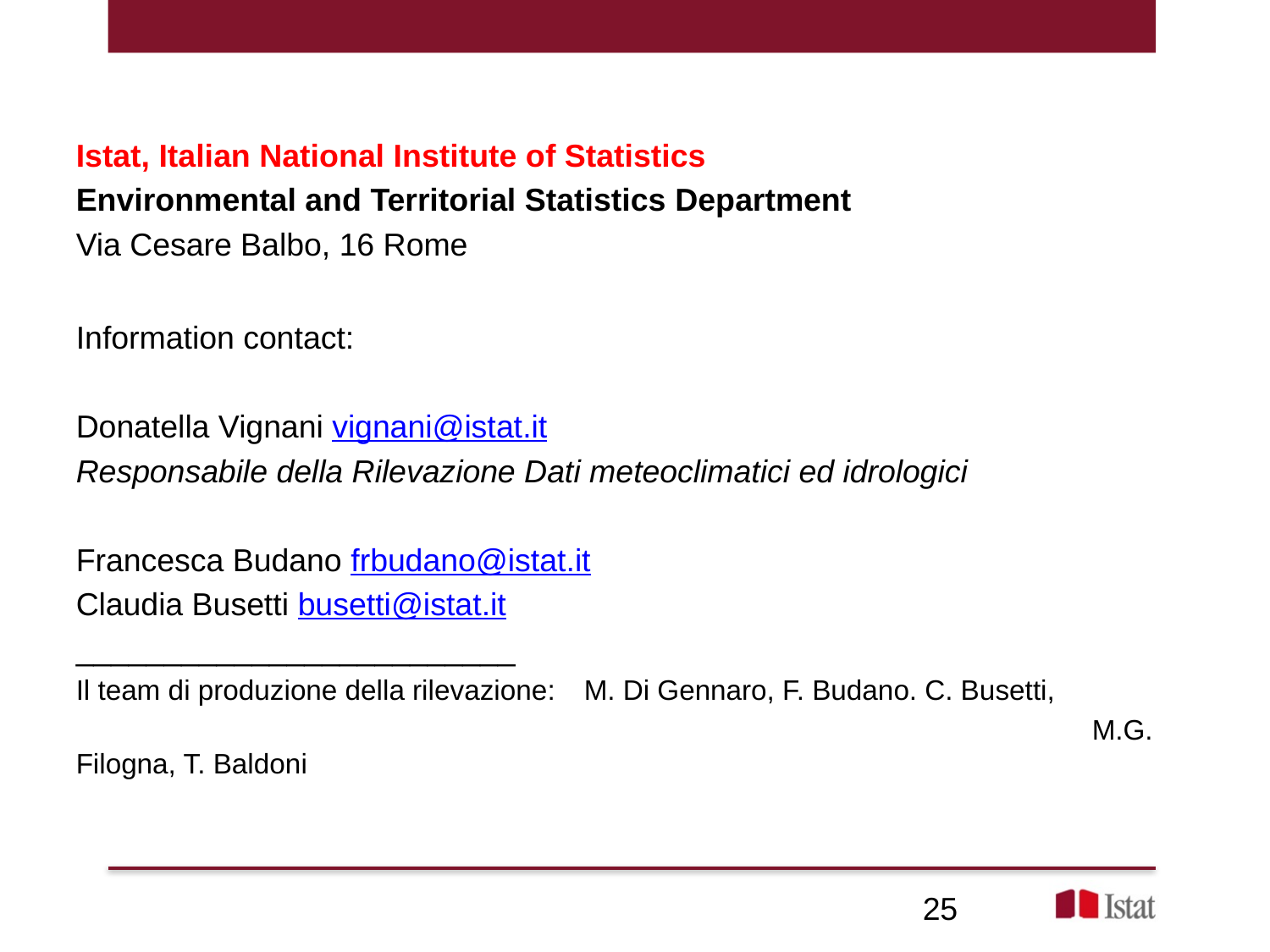

Istat, Italian National Institute of Statistics
Environmental and Territorial Statistics Department
Via Cesare Balbo, 16 Rome

Information contact:

Donatella Vignani vignani@istat.it
Responsabile della Rilevazione Dati meteoclimatici ed idrologici

Francesca Budano frbudano@istat.it
Claudia Busetti busetti@istat.it
_________________________
Il team di produzione della rilevazione: 	M. Di Gennaro, F. Budano. C. Busetti,
								M.G. Filogna, T. Baldoni

25